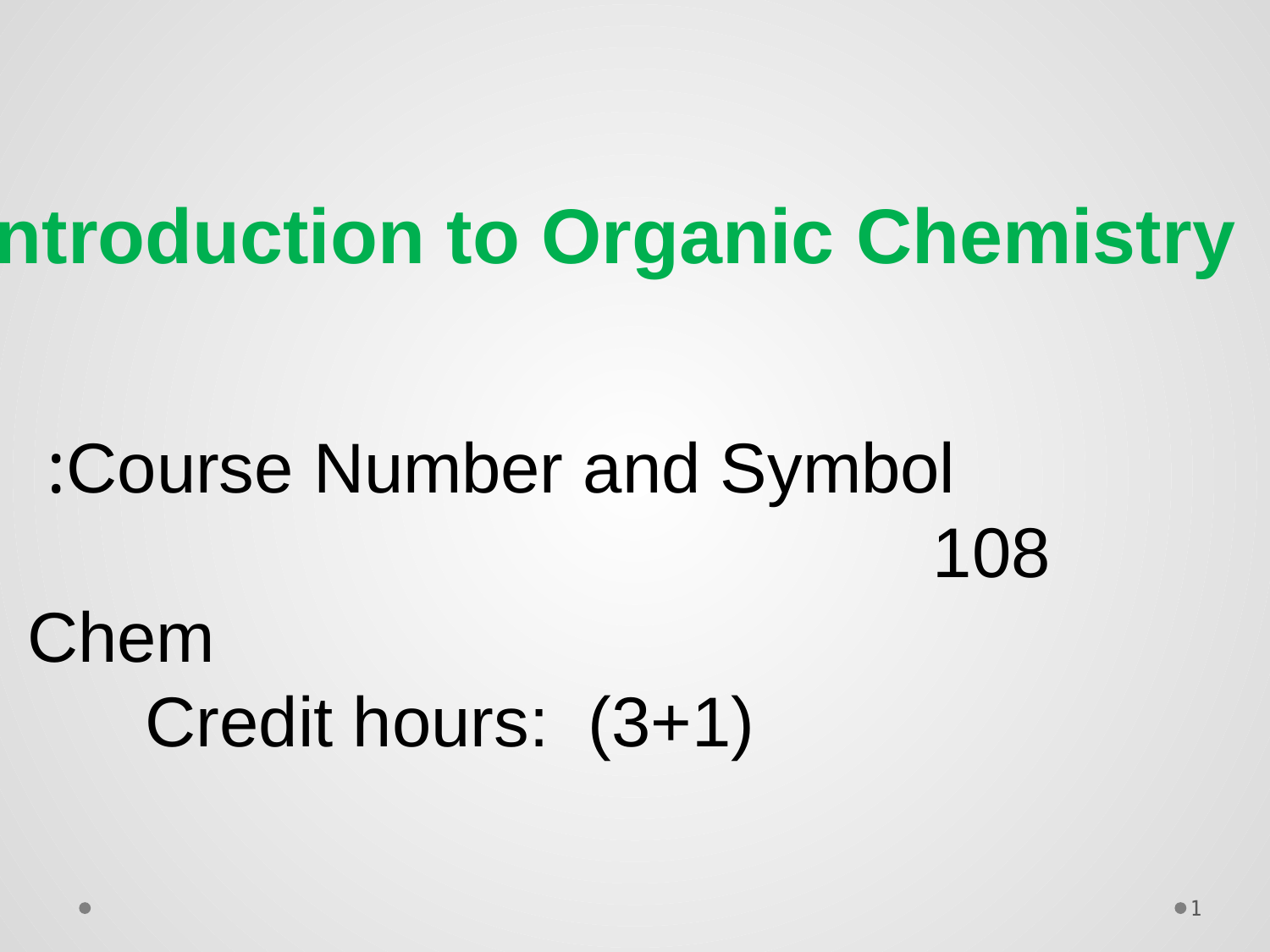

Introduction to Organic Chemistry
      Course Number and Symbol:
                                              108 Chem
      Credit hours:  (3+1)
1